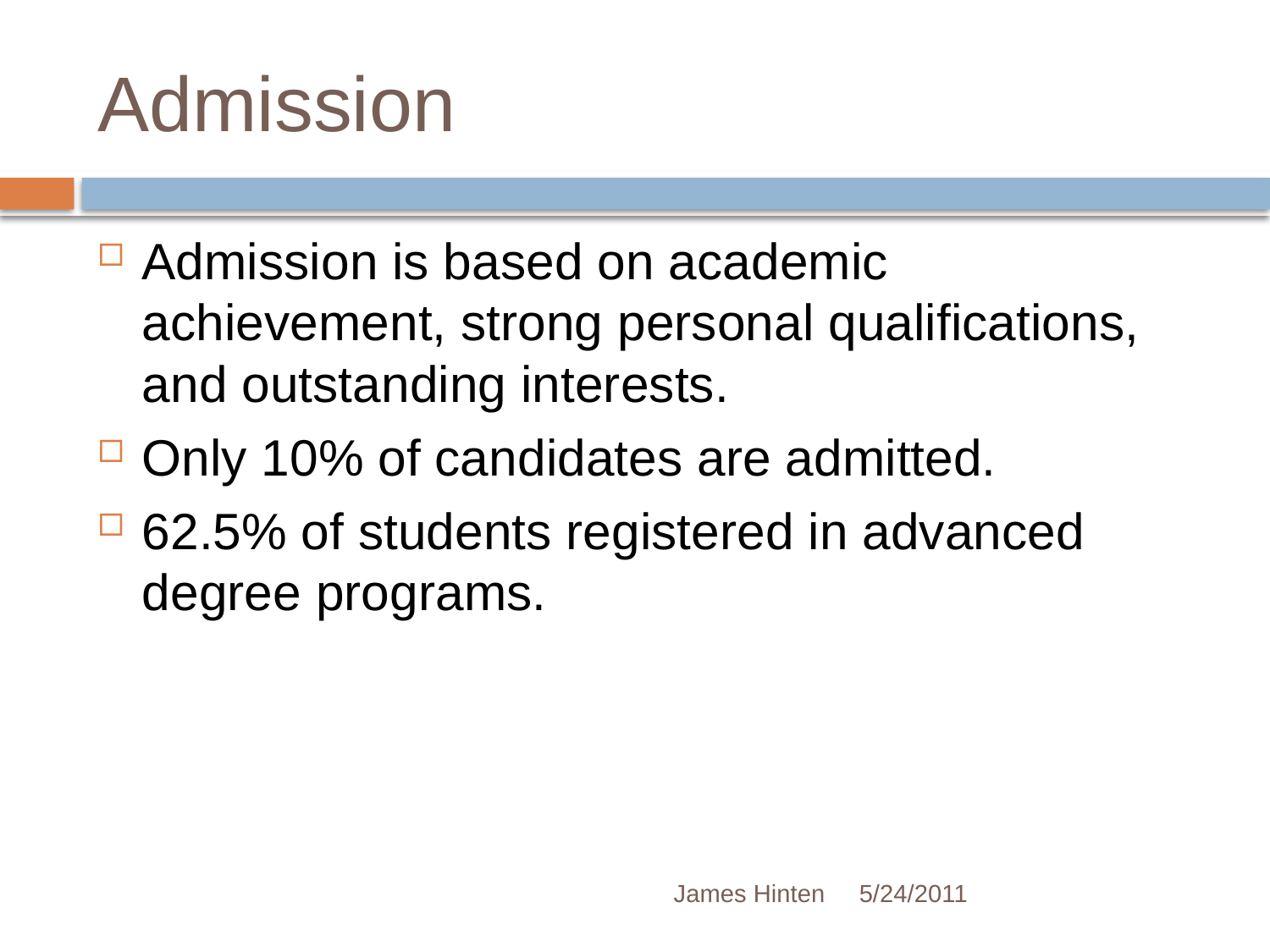

# Admission
Admission is based on academic achievement, strong personal qualifications, and outstanding interests.
Only 10% of candidates are admitted.
62.5% of students registered in advanced degree programs.
James Hinten
5/24/2011